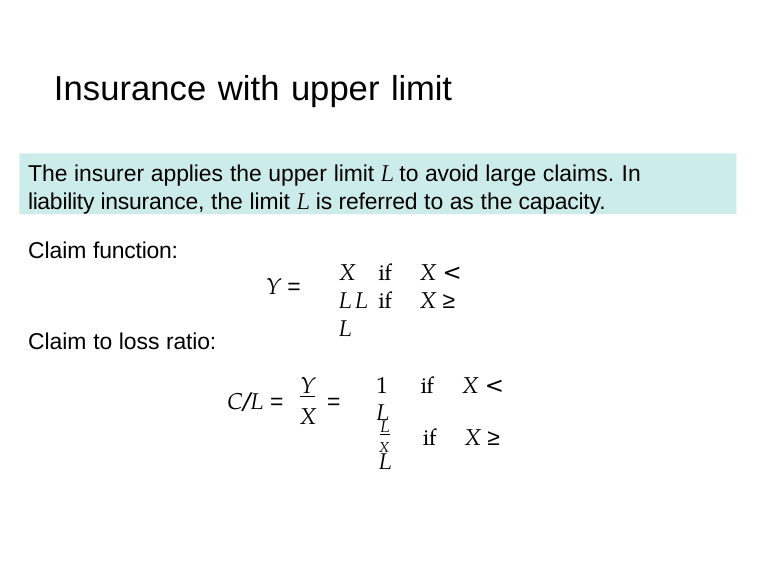

# Insurance with upper limit
The insurer applies the upper limit L to avoid large claims. In liability insurance, the limit L is referred to as the capacity.
Claim function:

X	if	X < L L	if	X ≥ L
Y =
Claim to loss ratio:

Y
1	if	X < L
L
X	if	X ≥ L
C/L =	=
X